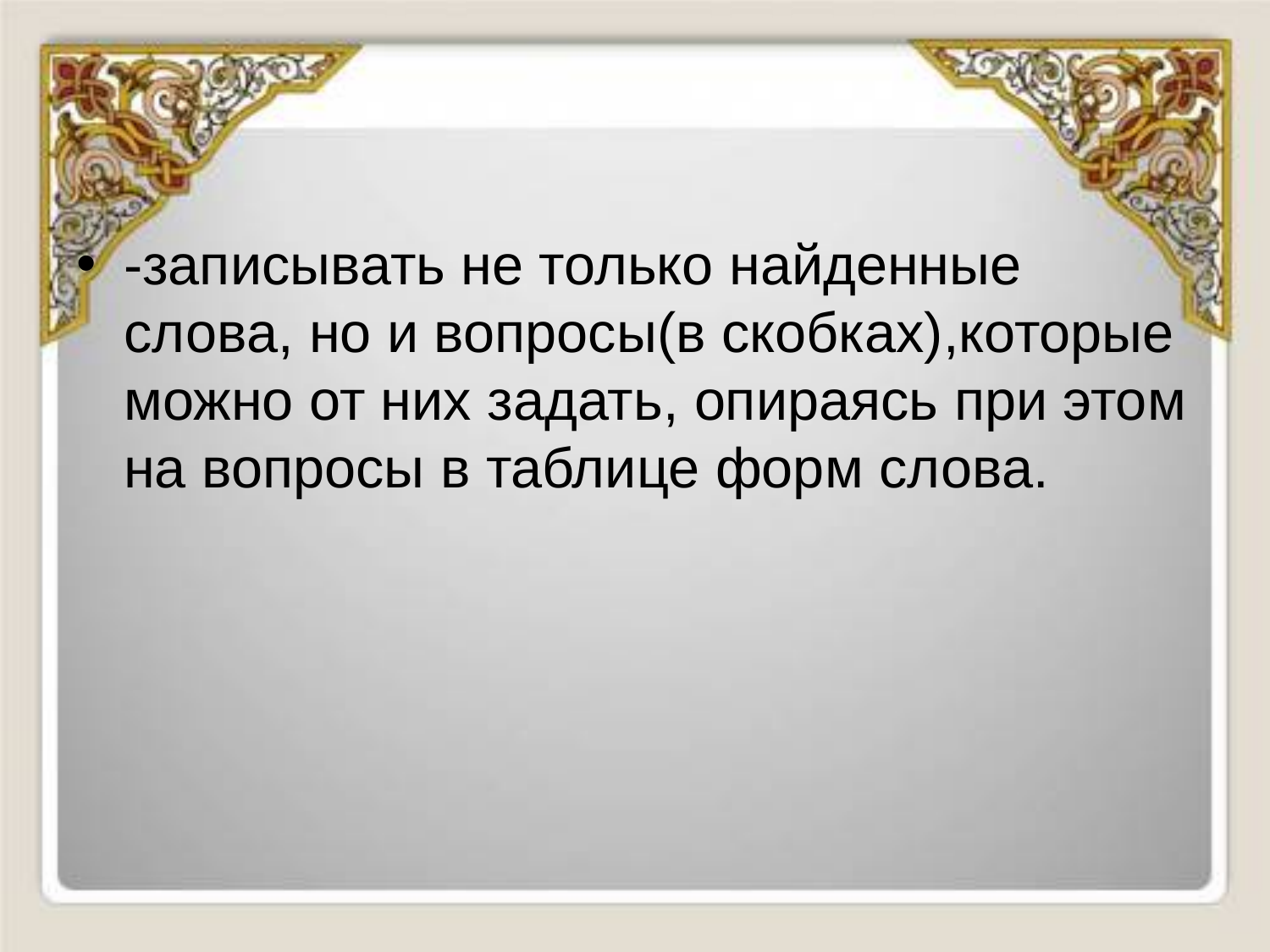

#
-записывать не только найденные слова, но и вопросы(в скобках),которые можно от них задать, опираясь при этом на вопросы в таблице форм слова.